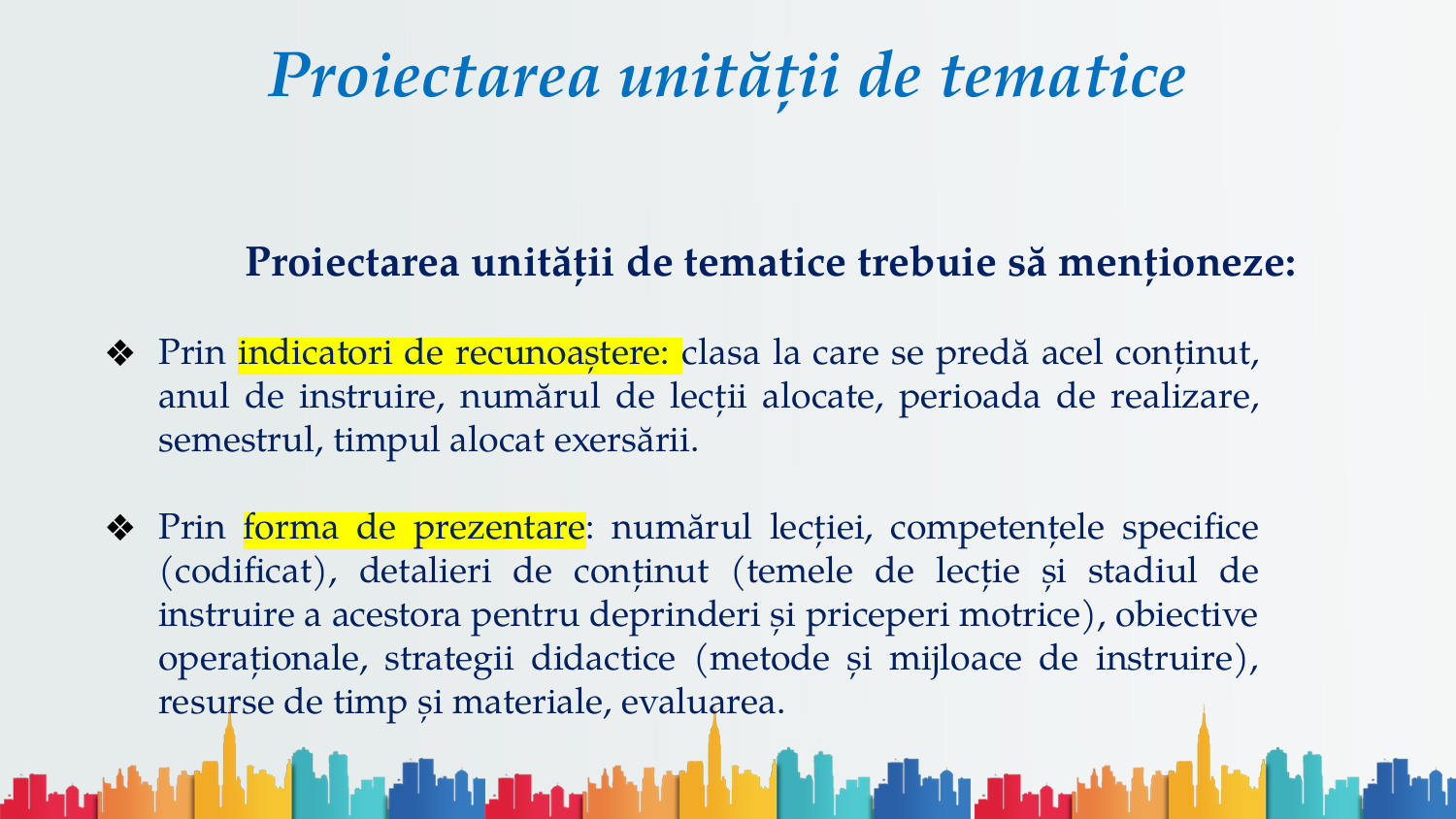

# Proiectarea unității de tematice

Proiectarea unităţii de tematice trebuie să menţioneze:

Prin indicatori de recunoaştere: clasa la care se predă acel conţinut, anul de instruire, numărul de lecţii alocate, perioada de realizare, semestrul, timpul alocat exersării.

Prin forma de prezentare: numărul lecţiei, competențele specifice (codificat), detalieri de conţinut (temele de lecţie şi stadiul de instruire a acestora pentru deprinderi şi priceperi motrice), obiective operaţionale, strategii didactice (metode şi mijloace de instruire), resurse de timp şi materiale, evaluarea.